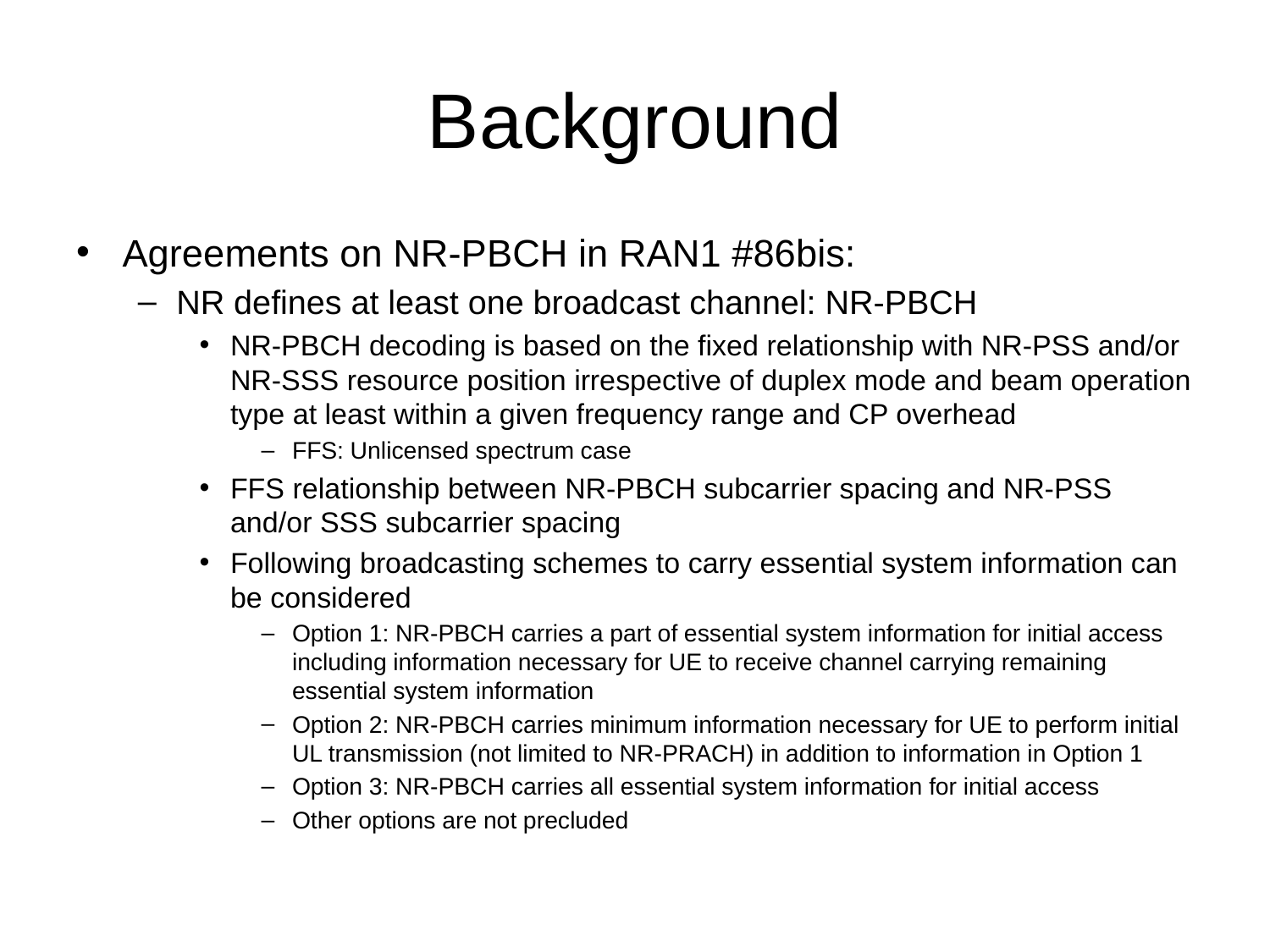

# Background
Agreements on NR-PBCH in RAN1 #86bis:
NR defines at least one broadcast channel: NR-PBCH
NR-PBCH decoding is based on the fixed relationship with NR-PSS and/or NR-SSS resource position irrespective of duplex mode and beam operation type at least within a given frequency range and CP overhead
FFS: Unlicensed spectrum case
FFS relationship between NR-PBCH subcarrier spacing and NR-PSS and/or SSS subcarrier spacing
Following broadcasting schemes to carry essential system information can be considered
Option 1: NR-PBCH carries a part of essential system information for initial access including information necessary for UE to receive channel carrying remaining essential system information
Option 2: NR-PBCH carries minimum information necessary for UE to perform initial UL transmission (not limited to NR-PRACH) in addition to information in Option 1
Option 3: NR-PBCH carries all essential system information for initial access
Other options are not precluded